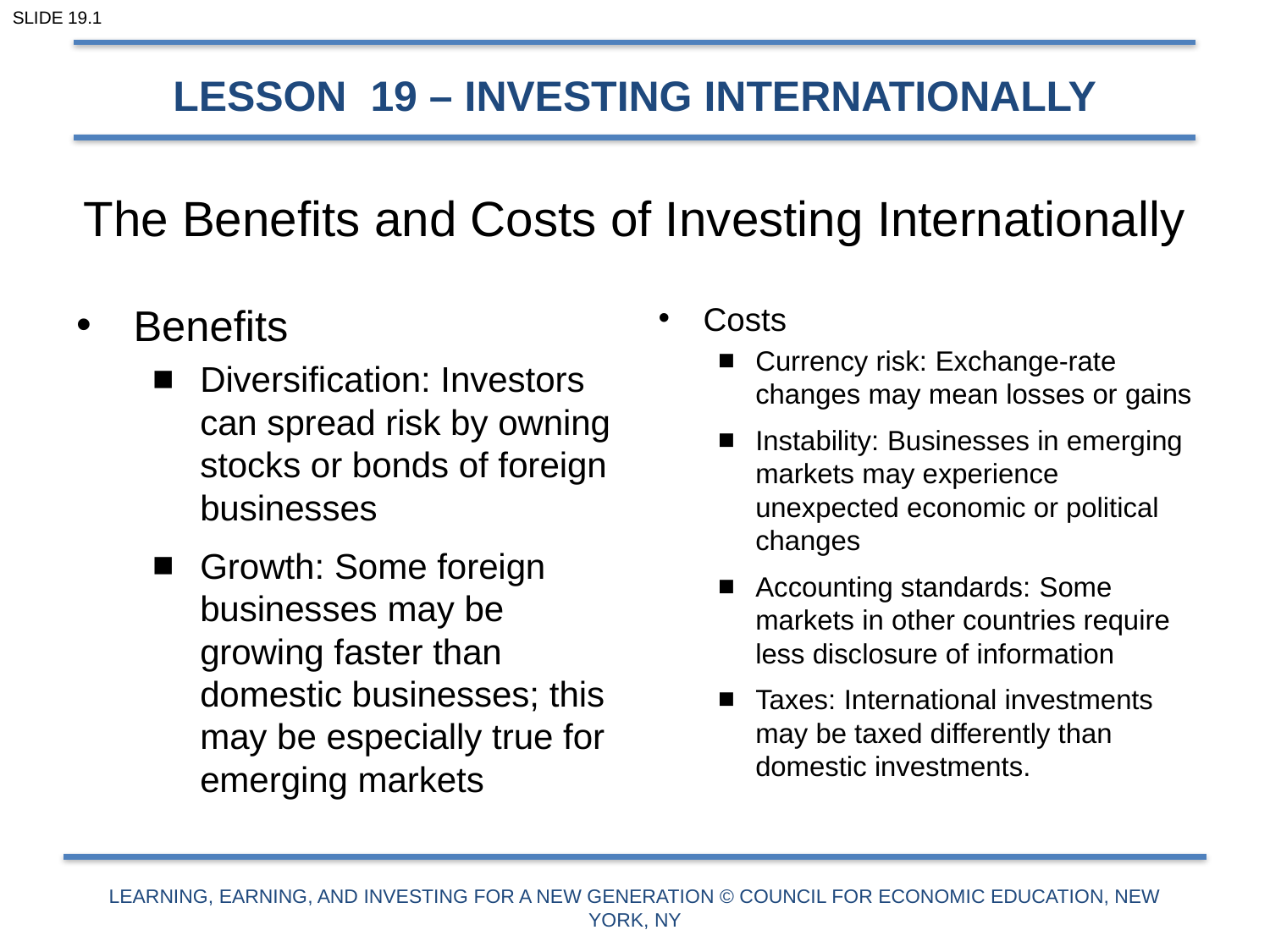

Slide 19.1
Lesson  19 – Investing Internationally
# The Benefits and Costs of Investing Internationally
Benefits
Diversification: Investors can spread risk by owning stocks or bonds of foreign businesses
Growth: Some foreign businesses may be growing faster than domestic businesses; this may be especially true for emerging markets
Costs
Currency risk: Exchange-rate changes may mean losses or gains
Instability: Businesses in emerging markets may experience unexpected economic or political changes
Accounting standards: Some markets in other countries require less disclosure of information
Taxes: International investments may be taxed differently than domestic investments.